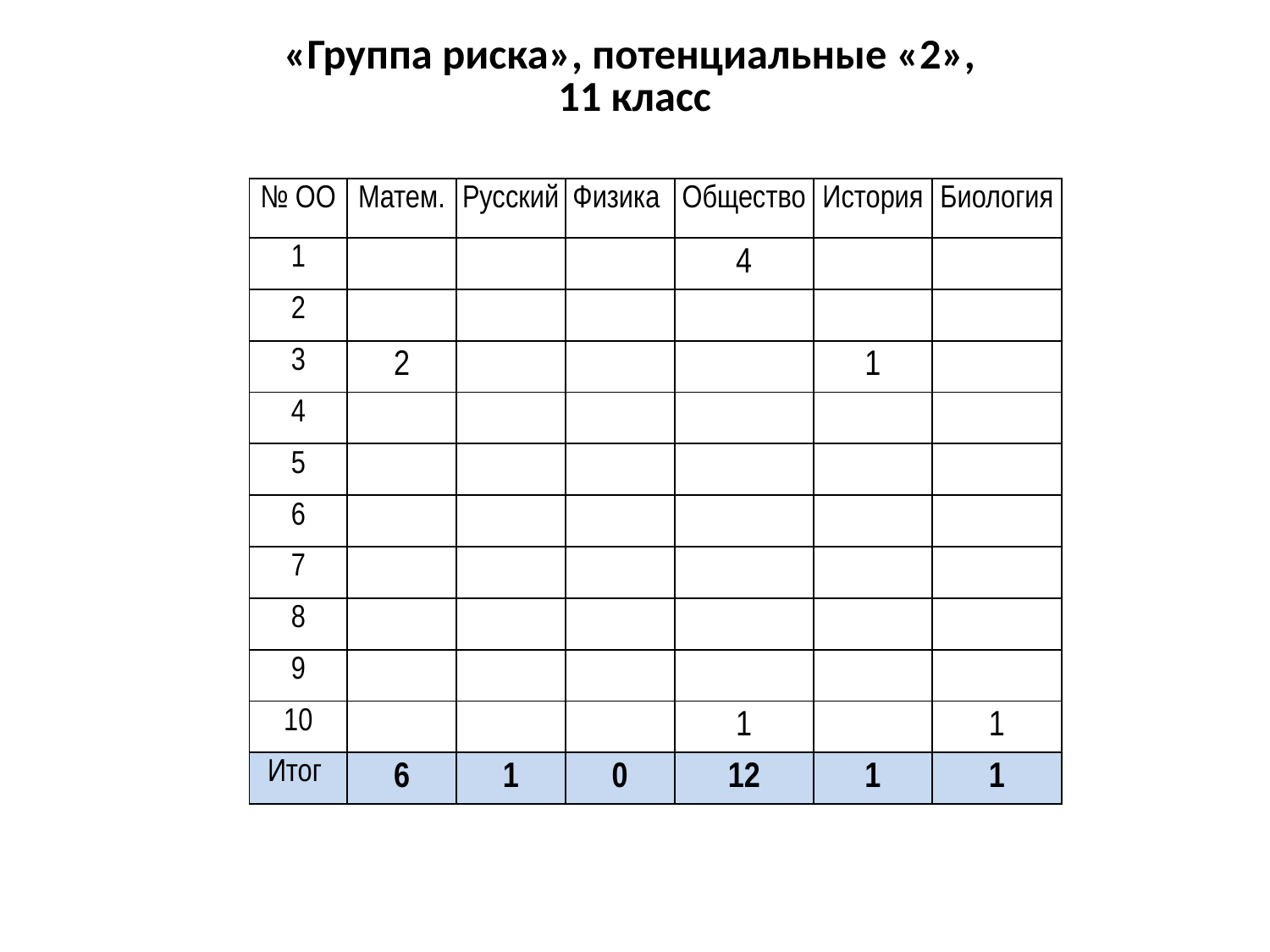

# «Группа риска», потенциальные «2», 11 класс
| № ОО | Матем. | Русский | Физика | Общество | История | Биология |
| --- | --- | --- | --- | --- | --- | --- |
| 1 |  |  |  | 4 |  |  |
| 2 |  |  |  |  |  |  |
| 3 | 2 |  |  |  | 1 |  |
| 4 |  |  |  |  |  |  |
| 5 |  |  |  |  |  |  |
| 6 |  |  |  |  |  |  |
| 7 |  |  |  |  |  |  |
| 8 |  |  |  |  |  |  |
| 9 |  |  |  |  |  |  |
| 10 |  |  |  | 1 |  | 1 |
| Итог | 6 | 1 | 0 | 12 | 1 | 1 |